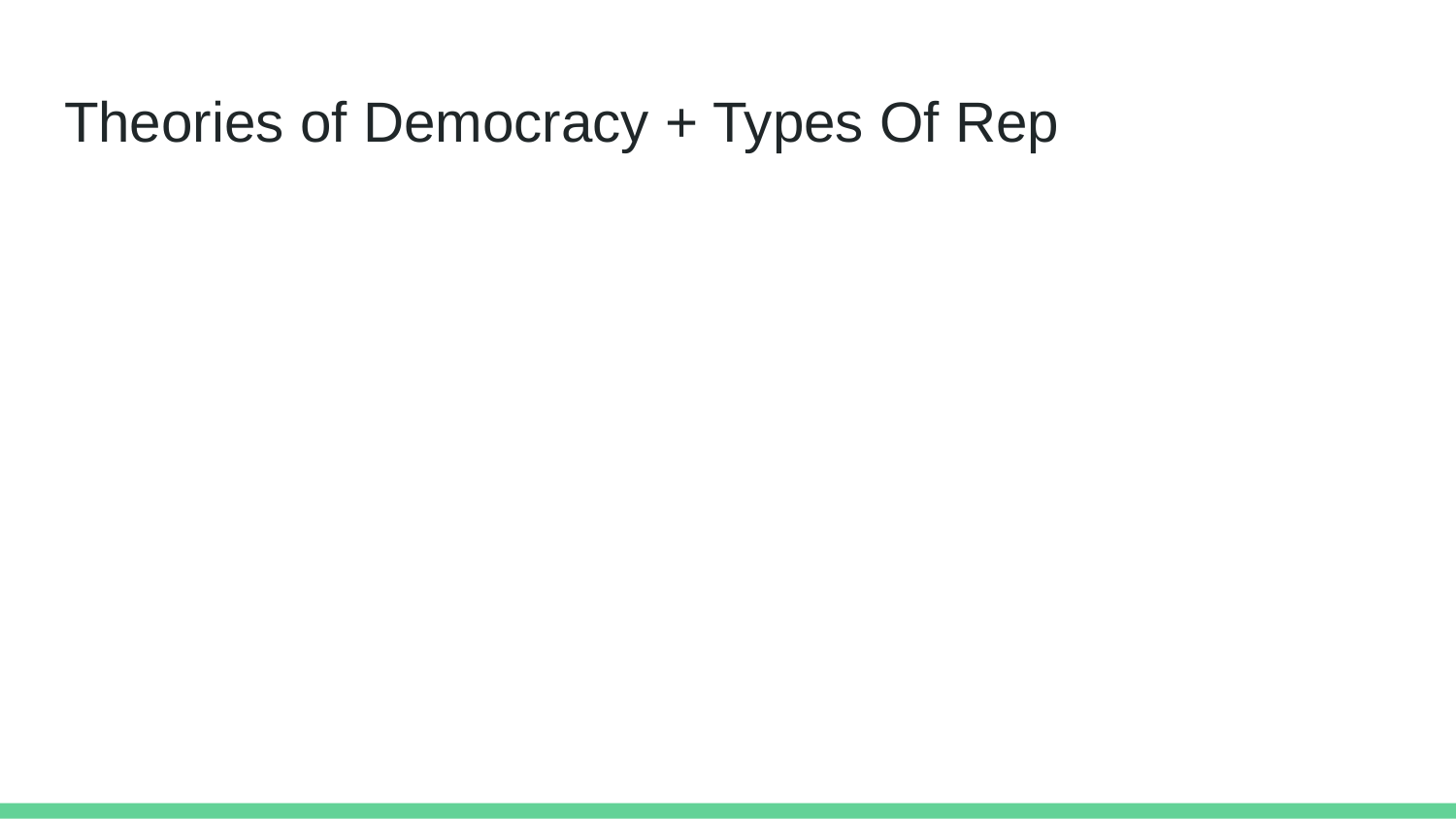

# Theories of Democracy + Types Of Rep